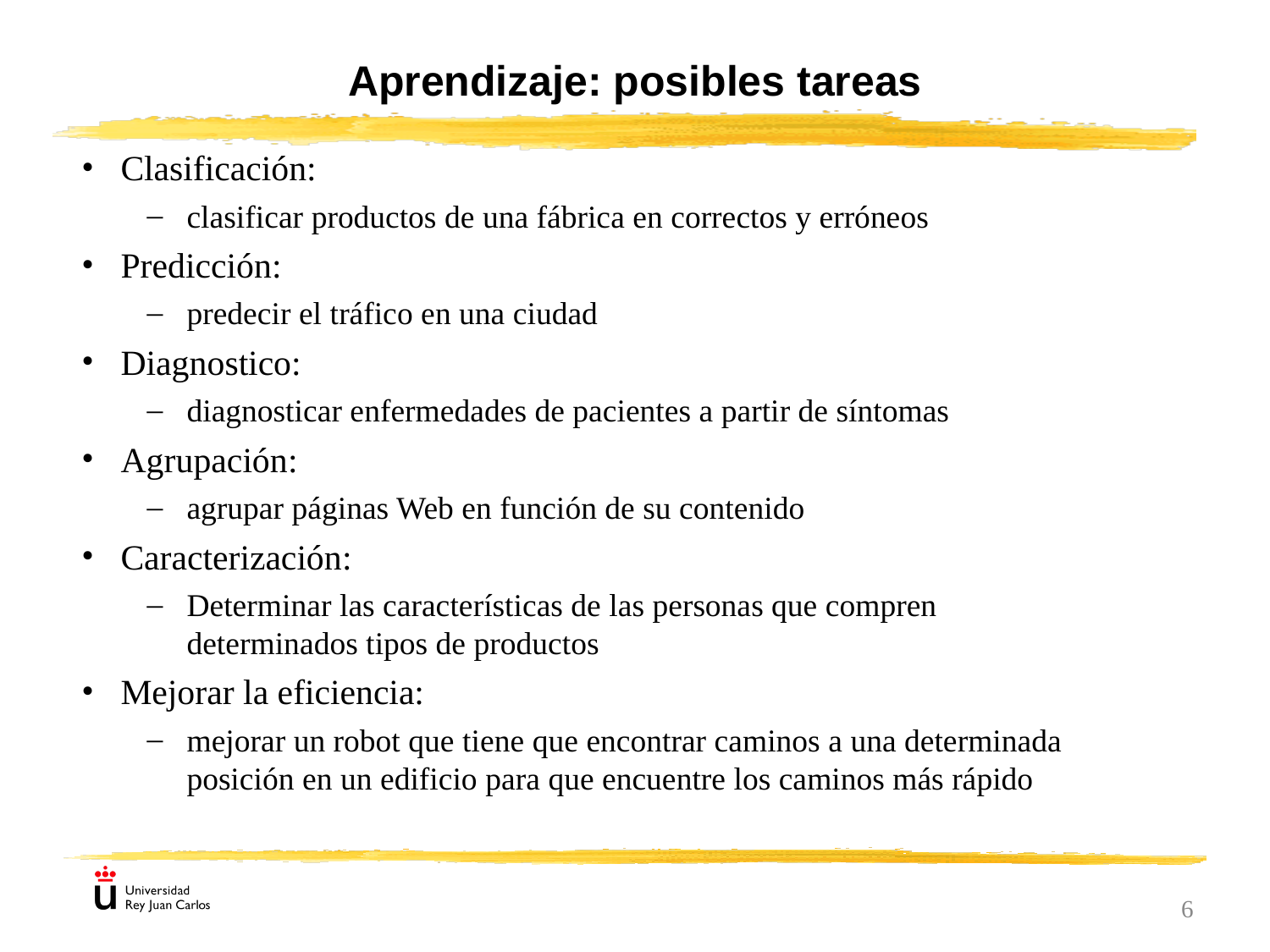

Aprendizaje: posibles tareas
Clasificación:
clasificar productos de una fábrica en correctos y erróneos
Predicción:
predecir el tráfico en una ciudad
Diagnostico:
diagnosticar enfermedades de pacientes a partir de síntomas
Agrupación:
agrupar páginas Web en función de su contenido
Caracterización:
Determinar las características de las personas que compren determinados tipos de productos
Mejorar la eficiencia:
mejorar un robot que tiene que encontrar caminos a una determinada posición en un edificio para que encuentre los caminos más rápido
6